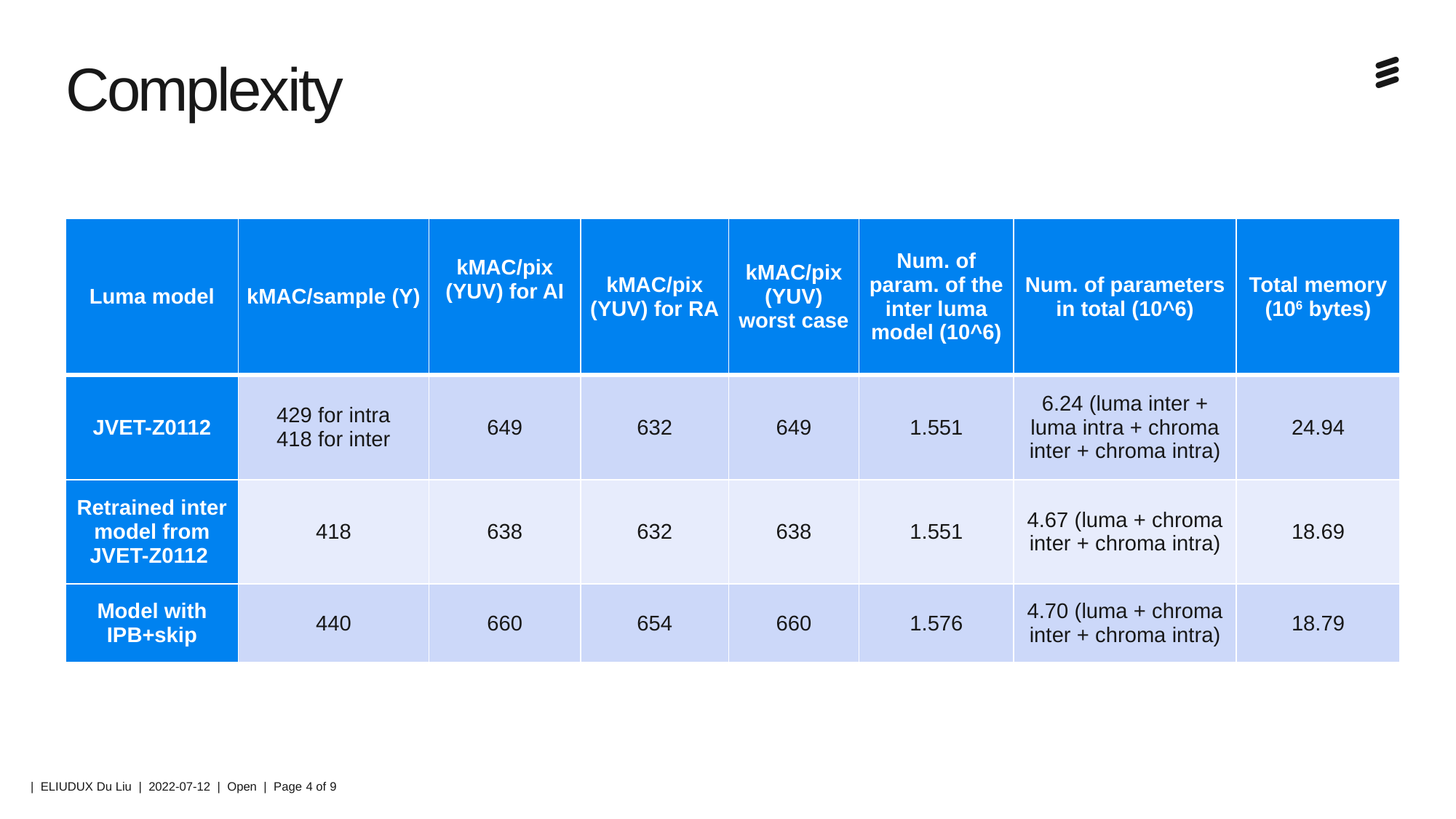

# Complexity
| Luma model | kMAC/sample (Y) | kMAC/pix (YUV) for AI | kMAC/pix (YUV) for RA | kMAC/pix (YUV) worst case | Num. of param. of the inter luma model (10^6) | Num. of parameters in total (10^6) | Total memory (106 bytes) |
| --- | --- | --- | --- | --- | --- | --- | --- |
| JVET-Z0112 | 429 for intra 418 for inter | 649 | 632 | 649 | 1.551 | 6.24 (luma inter + luma intra + chroma inter + chroma intra) | 24.94 |
| Retrained inter model from JVET-Z0112 | 418 | 638 | 632 | 638 | 1.551 | 4.67 (luma + chroma inter + chroma intra) | 18.69 |
| Model with IPB+skip | 440 | 660 | 654 | 660 | 1.576 | 4.70 (luma + chroma inter + chroma intra) | 18.79 |